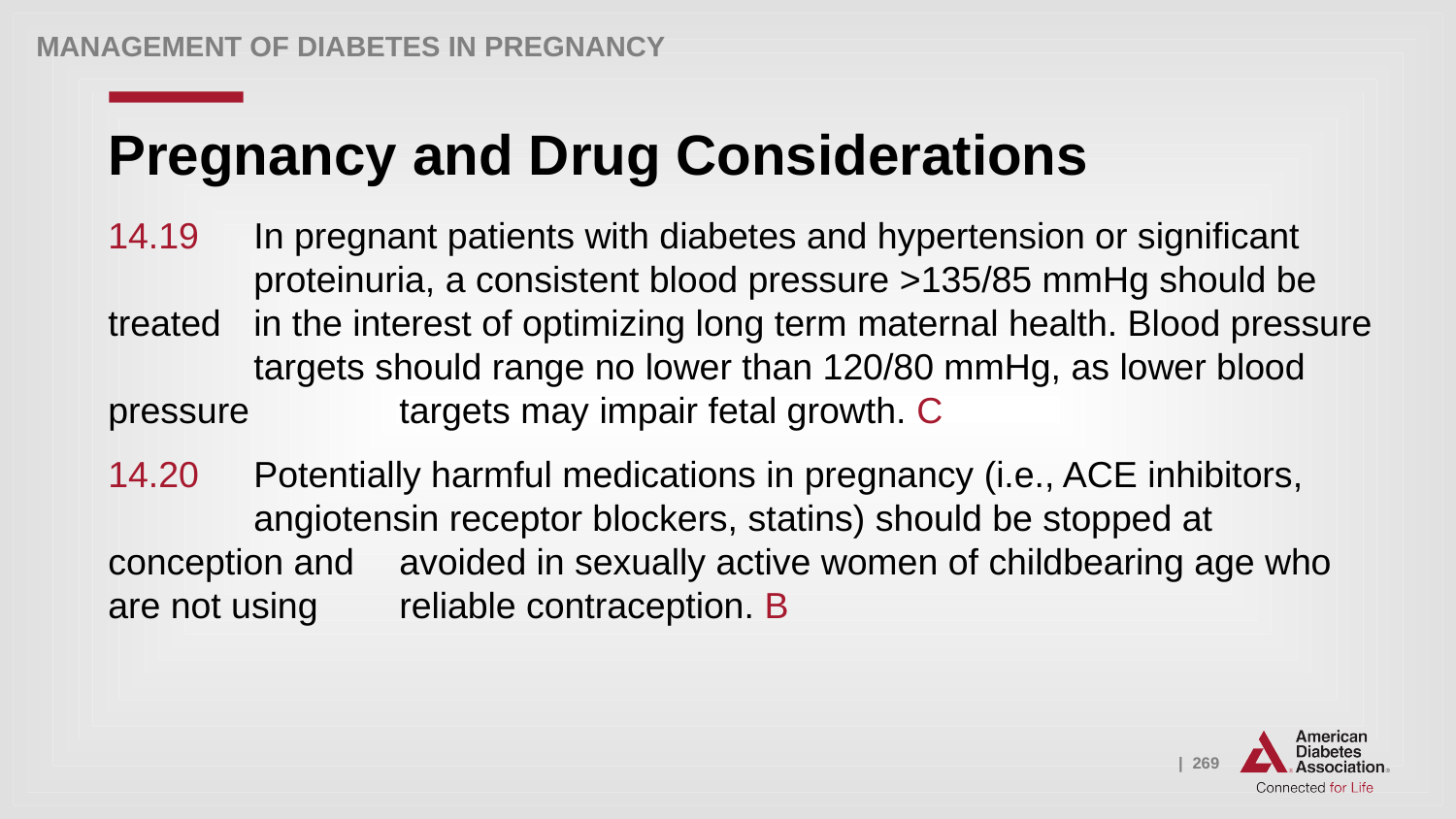

Management of Diabetes in Pregnancy
# Pregnancy and Drug Considerations
14.19 	In pregnant patients with diabetes and hypertension or significant 	proteinuria, a consistent blood pressure >135/85 mmHg should be treated 	in the interest of optimizing long term maternal health. Blood pressure 	targets should range no lower than 120/80 mmHg, as lower blood pressure 	targets may impair fetal growth. C
14.20 	Potentially harmful medications in pregnancy (i.e., ACE inhibitors, 	angiotensin receptor blockers, statins) should be stopped at conception and 	avoided in sexually active women of childbearing age who are not using 	reliable contraception. B